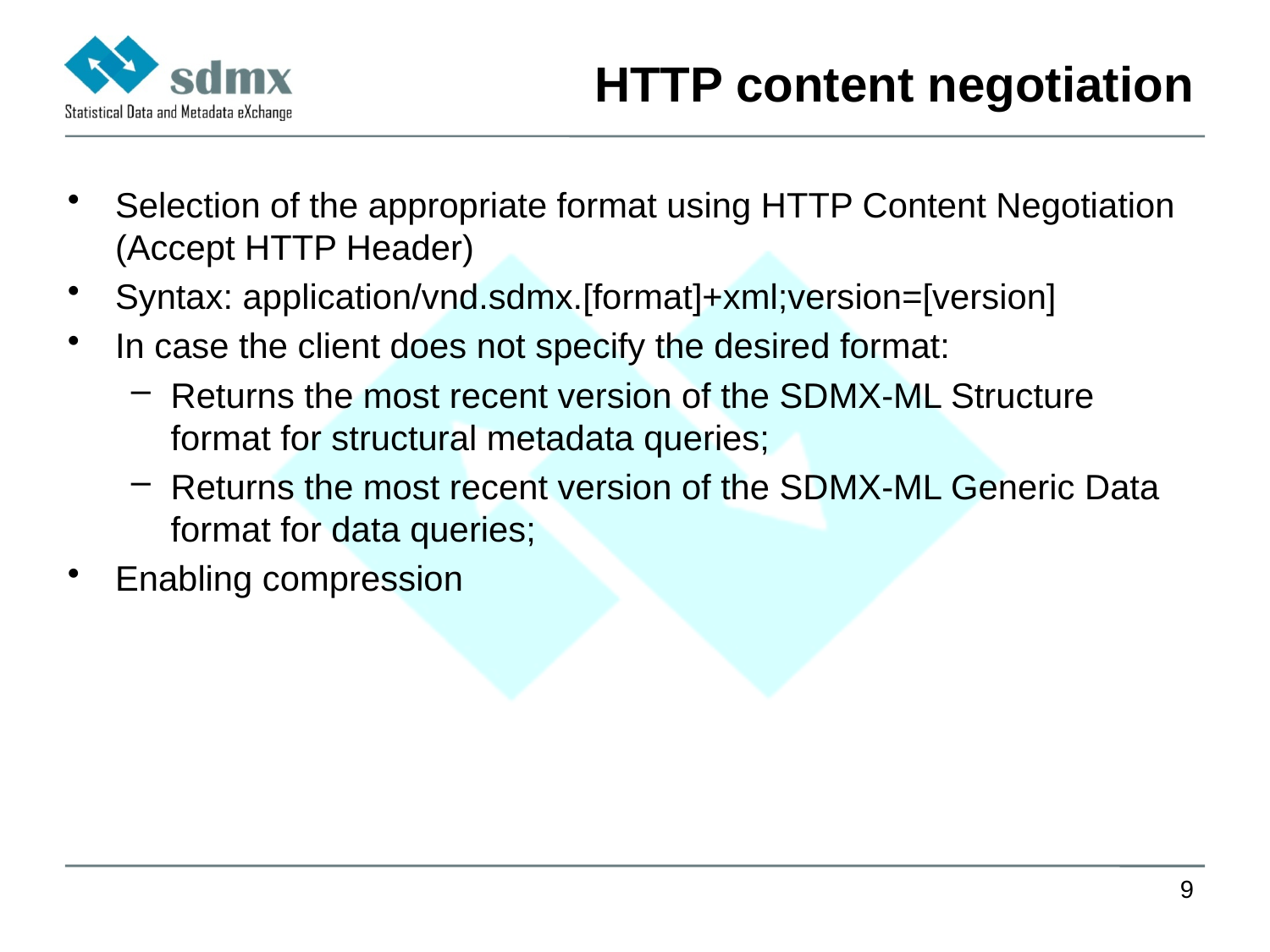

# HTTP content negotiation
Selection of the appropriate format using HTTP Content Negotiation (Accept HTTP Header)
Syntax: application/vnd.sdmx.[format]+xml;version=[version]
In case the client does not specify the desired format:
Returns the most recent version of the SDMX-ML Structure format for structural metadata queries;
Returns the most recent version of the SDMX-ML Generic Data format for data queries;
Enabling compression

9